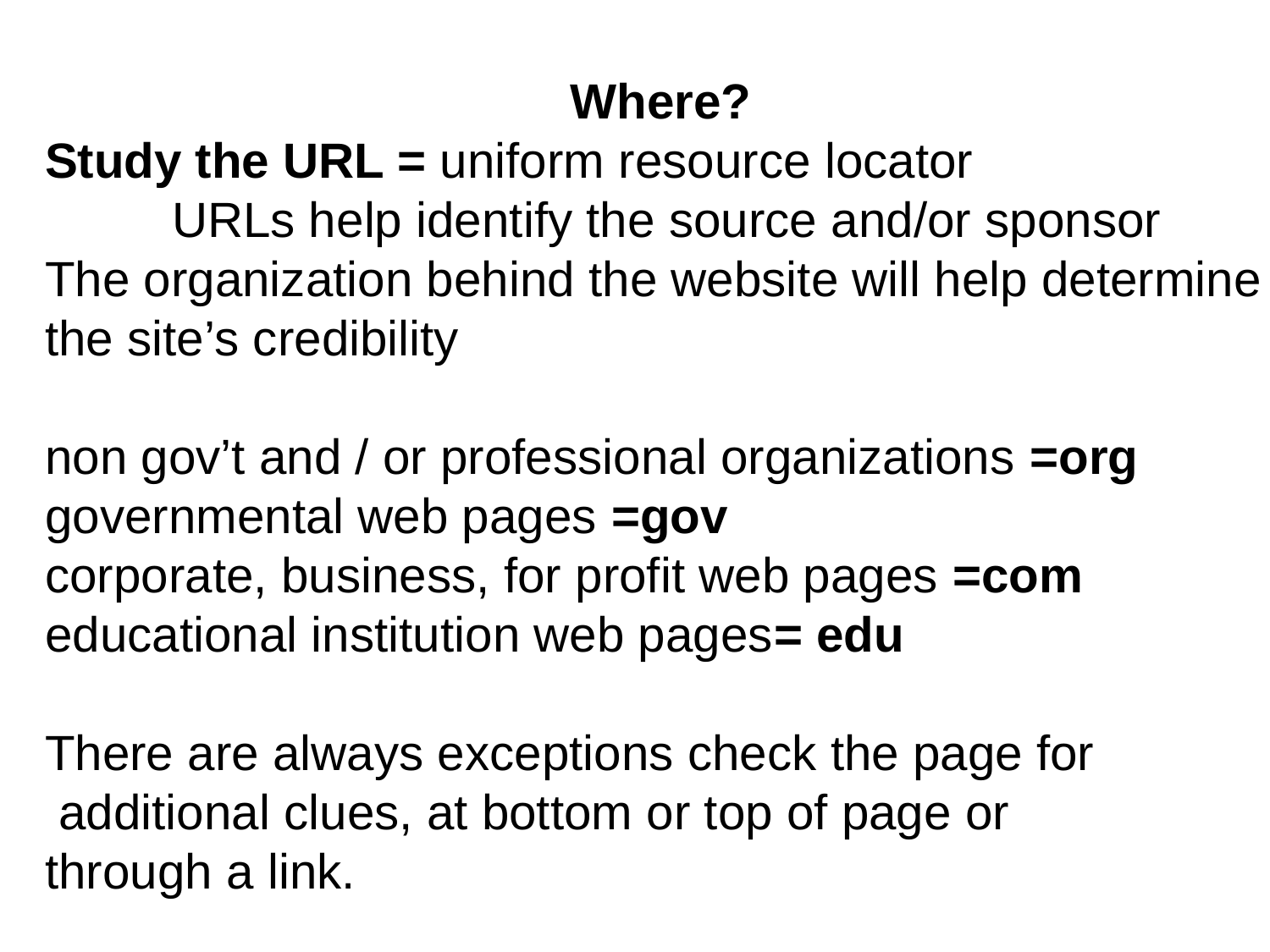

Where?
Study the URL = uniform resource locator
	URLs help identify the source and/or sponsor
The organization behind the website will help determine
the site’s credibility

non gov’t and / or professional organizations =org
governmental web pages =gov
corporate, business, for profit web pages =com
educational institution web pages= edu

There are always exceptions check the page for
 additional clues, at bottom or top of page or
through a link.